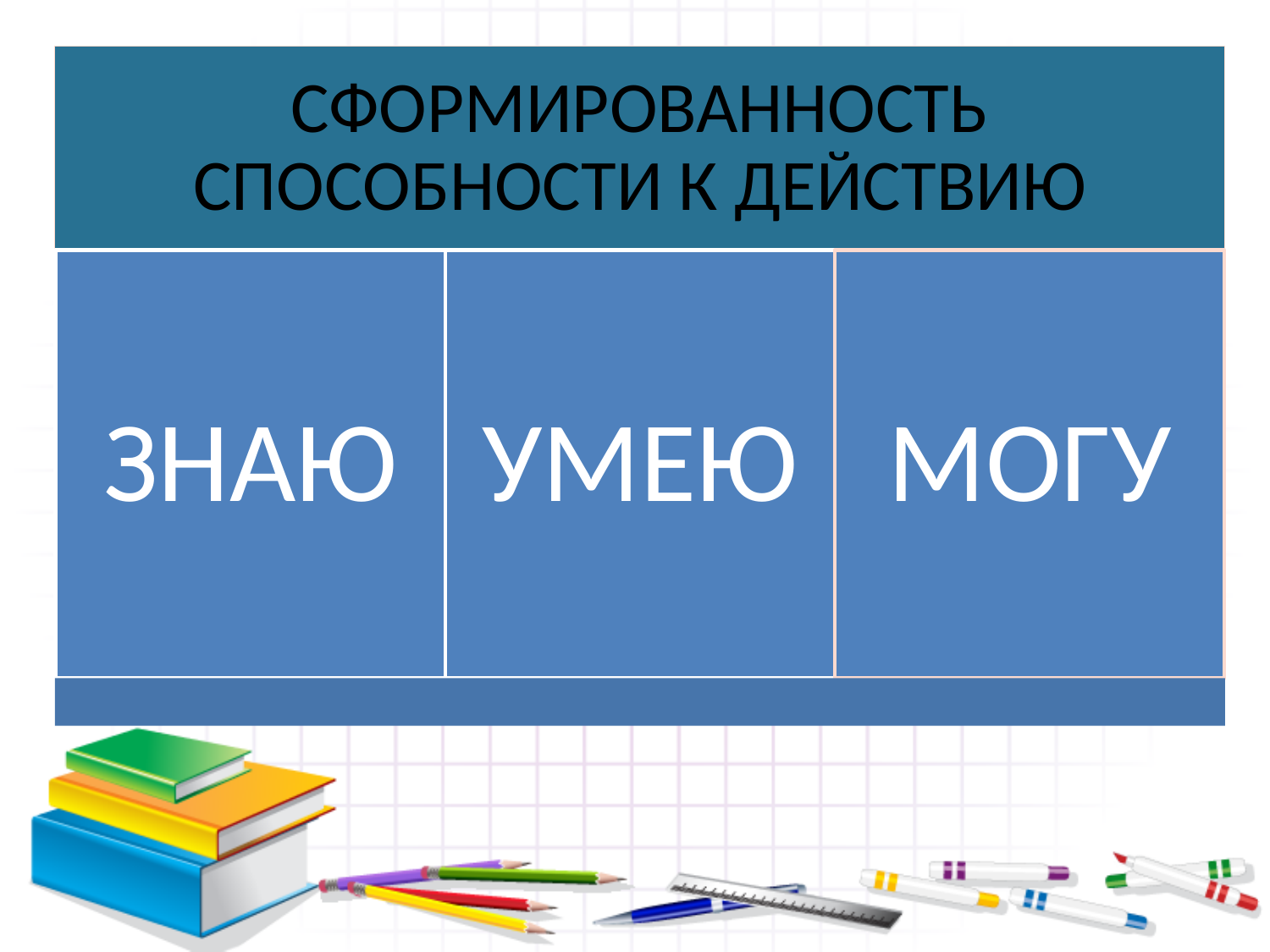

#
СФОРМИРОВАННОСТЬ СПОСОБНОСТИ К ДЕЙСТВИЮ
ЗНАЮ
УМЕЮ
МОГУ